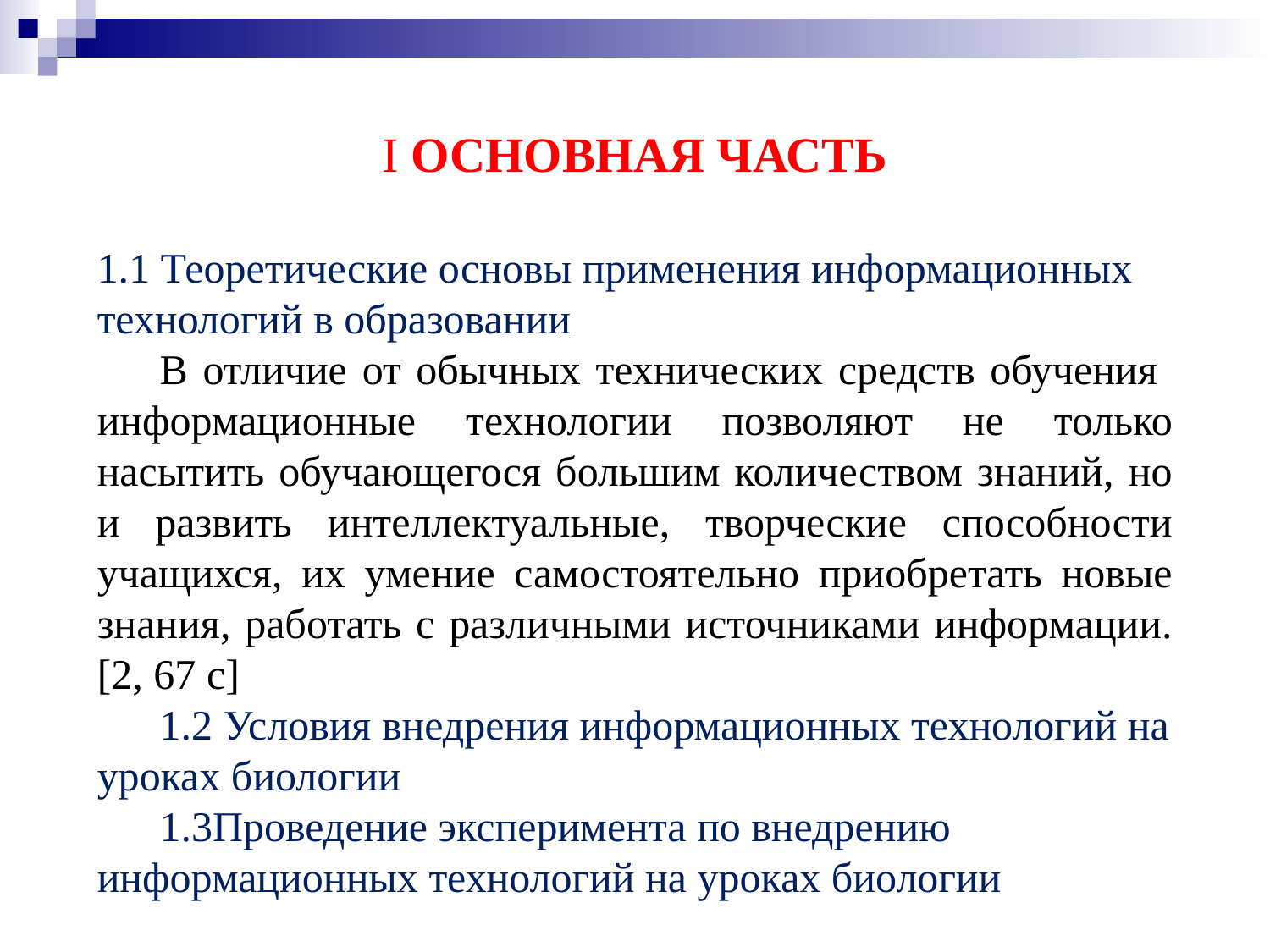

I ОСНОВНАЯ ЧАСТЬ

1.1 Теоретические основы применения информационных технологий в образовании
В отличие от обычных технических средств обучения  информационные технологии позволяют не только насытить обучающегося большим количеством знаний, но и развить интеллектуальные, творческие способности учащихся, их умение самостоятельно приобретать новые знания, работать с различными источниками информации. [2, 67 с]
1.2 Условия внедрения информационных технологий на уроках биологии
1.3Проведение эксперимента по внедрению информационных технологий на уроках биологии